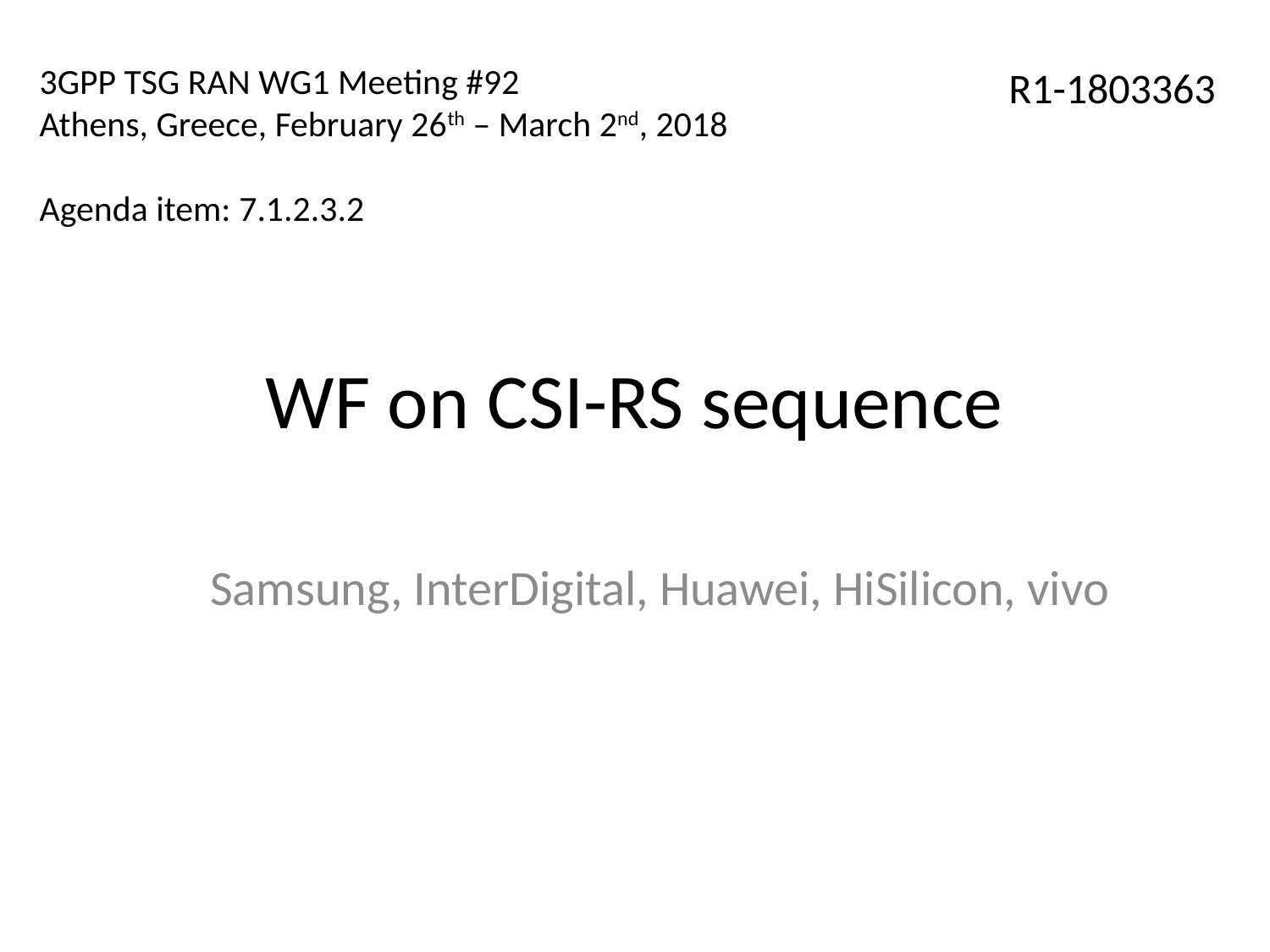

3GPP TSG RAN WG1 Meeting #92
Athens, Greece, February 26th – March 2nd, 2018

Agenda item: 7.1.2.3.2
R1-1803363
# WF on CSI-RS sequence
Samsung, InterDigital, Huawei, HiSilicon, vivo